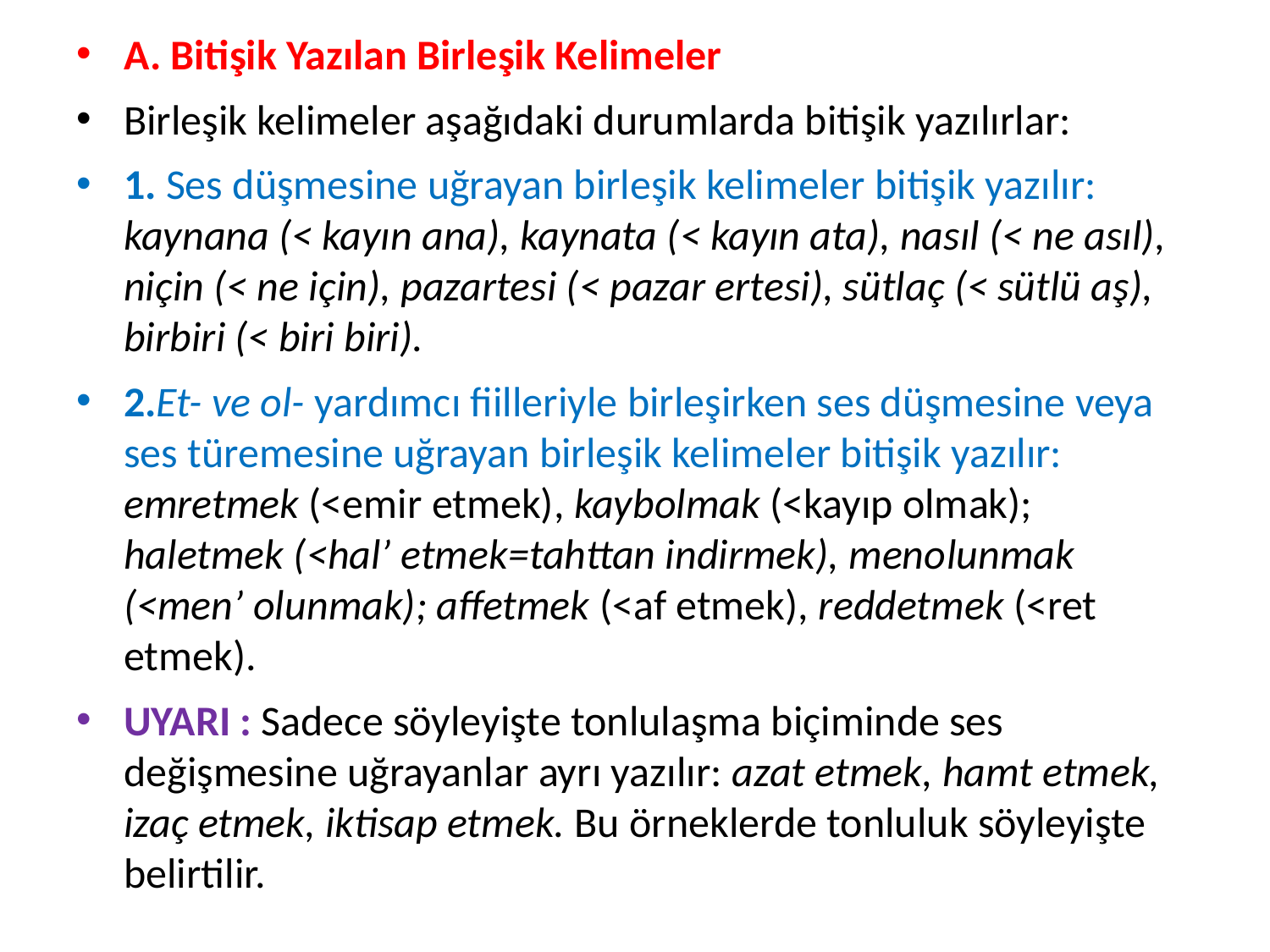

A. Bitişik Yazılan Birleşik Kelimeler
Birleşik kelimeler aşağıdaki durumlarda bitişik yazılırlar:
1. Ses düşmesine uğrayan birleşik kelimeler bitişik yazılır: kaynana (< kayın ana), kaynata (< kayın ata), nasıl (< ne asıl), niçin (< ne için), pazartesi (< pazar ertesi), sütlaç (< sütlü aş), birbiri (< biri biri).
2.Et- ve ol- yardımcı fiilleriyle birleşirken ses düşmesine veya ses türemesine uğrayan birleşik kelimeler bitişik yazılır: emretmek (<emir etmek), kaybolmak (<kayıp olmak); haletmek (<hal’ etmek=tahttan indirmek), meno­lunmak (<men’ olunmak); affetmek (<af etmek), reddetmek (<ret etmek).
UYARI : Sadece söyleyişte tonlulaşma biçiminde ses değişmesine uğrayanlar ayrı yazılır: azat etmek, hamt etmek, izaç etmek, iktisap et­mek. Bu örneklerde tonluluk söyleyişte belirtilir.